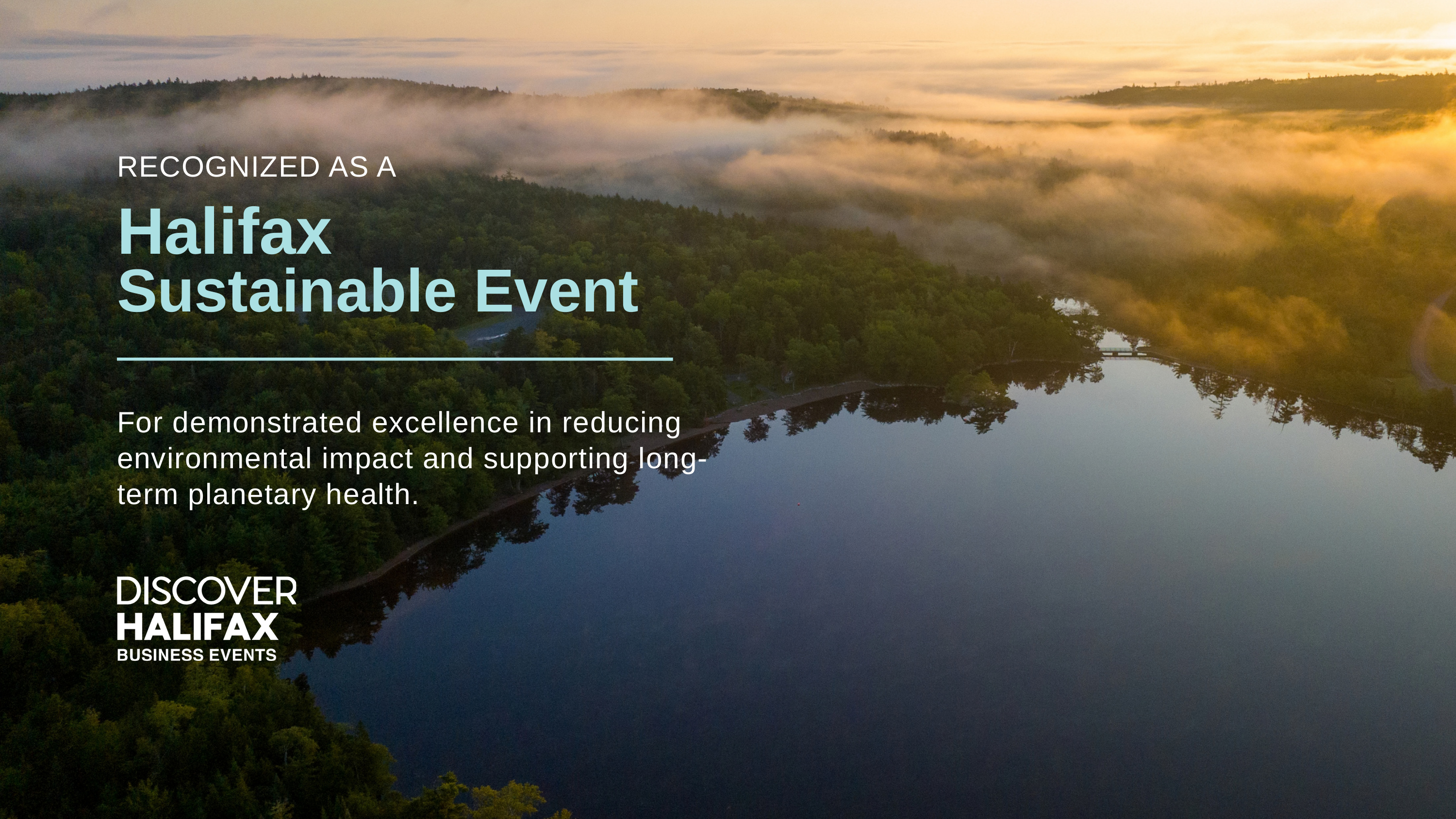

RECOGNIZED AS A

Halifax

Sustainable Event

For demonstrated excellence in reducing environmental impact and supporting long-term planetary health.